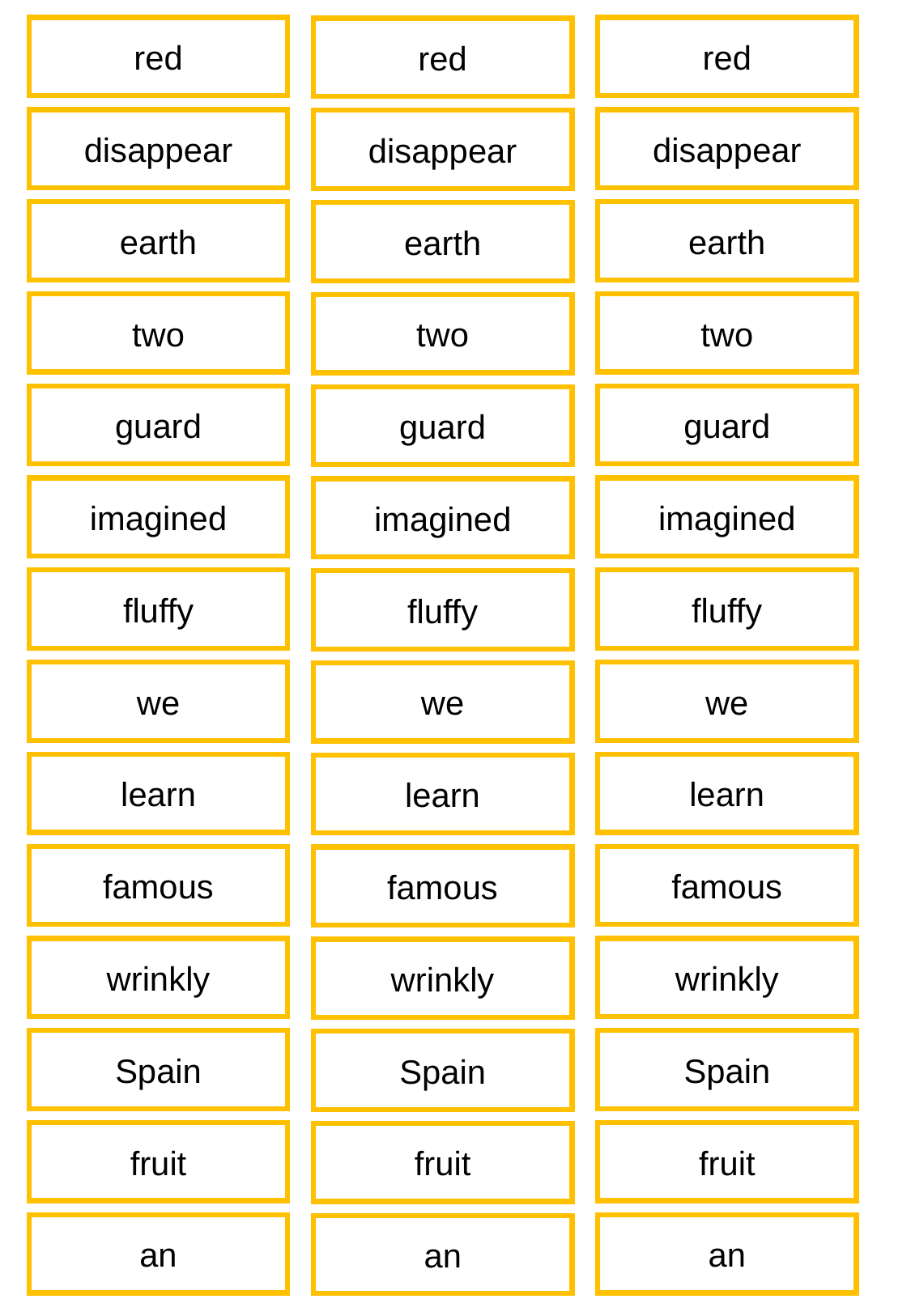

red
disappear
earth
two
guard
imagined
fluffy
we
learn
famous
wrinkly
Spain
fruit
an
red
disappear
earth
two
guard
imagined
fluffy
we
learn
famous
wrinkly
Spain
fruit
an
red
disappear
earth
two
guard
imagined
fluffy
we
learn
famous
wrinkly
Spain
fruit
an